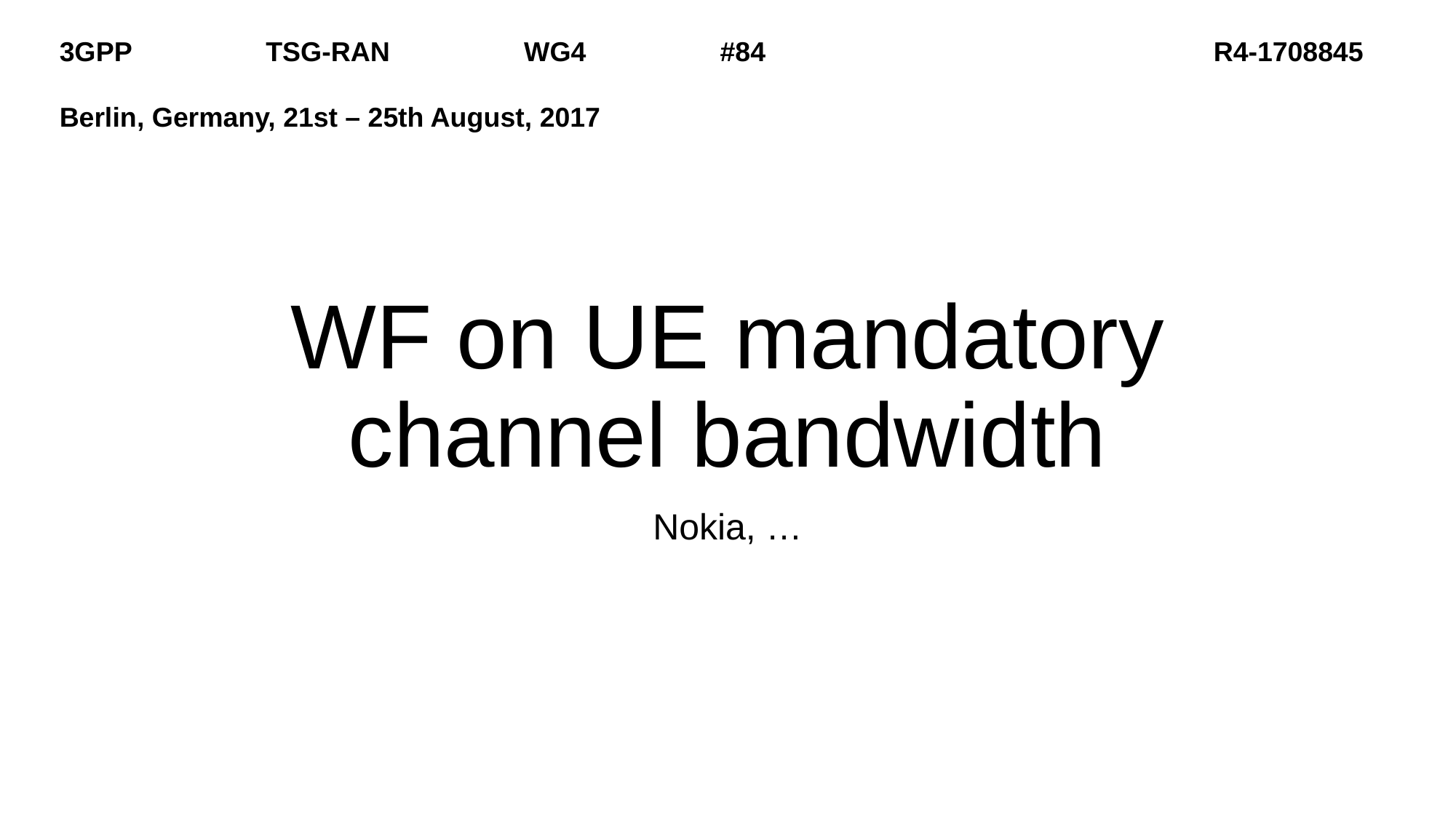

3GPP TSG-RAN WG4 #84
Berlin, Germany, 21st – 25th August, 2017
R4-1708845
# WF on UE mandatory channel bandwidth
Nokia, …